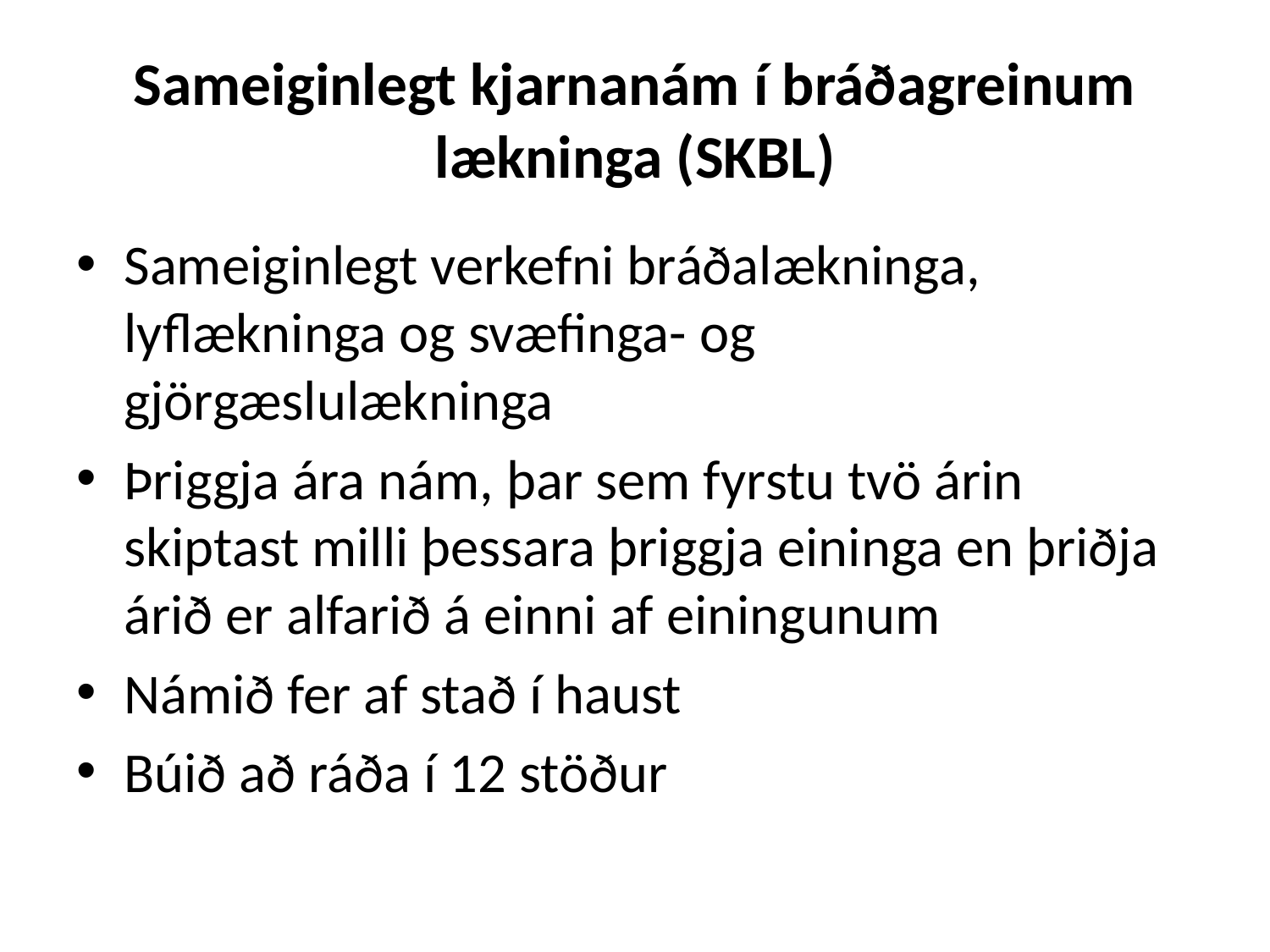

# Sameiginlegt kjarnanám í bráðagreinum lækninga (SKBL)
Sameiginlegt verkefni bráðalækninga, lyflækninga og svæfinga- og gjörgæslulækninga
Þriggja ára nám, þar sem fyrstu tvö árin skiptast milli þessara þriggja eininga en þriðja árið er alfarið á einni af einingunum
Námið fer af stað í haust
Búið að ráða í 12 stöður